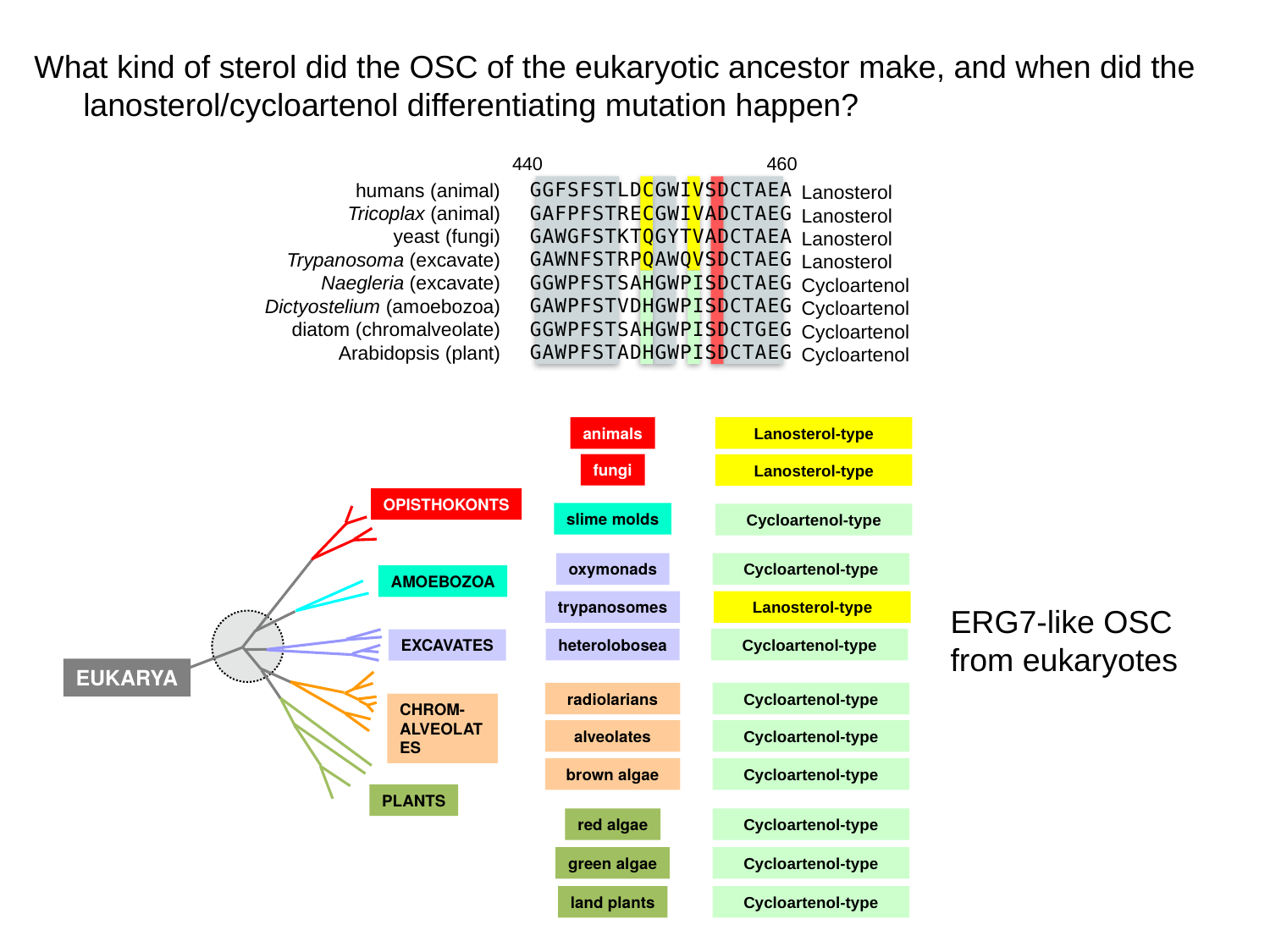

What kind of sterol did the OSC of the eukaryotic ancestor make, and when did the lanosterol/cycloartenol differentiating mutation happen?
440
460
GGFSFSTLDCGWIVSDCTAEA
GAFPFSTRECGWIVADCTAEG
GAWGFSTKTQGYTVADCTAEA
GAWNFSTRPQAWQVSDCTAEG
GGWPFSTSAHGWPISDCTAEG
GAWPFSTVDHGWPISDCTAEG
GGWPFSTSAHGWPISDCTGEG
GAWPFSTADHGWPISDCTAEG
humans (animal)
Tricoplax (animal)
yeast (fungi)
Trypanosoma (excavate)
Naegleria (excavate)
Dictyostelium (amoebozoa)
diatom (chromalveolate)
Arabidopsis (plant)
Lanosterol
Lanosterol
Lanosterol
Lanosterol
Cycloartenol
Cycloartenol
Cycloartenol
Cycloartenol

animals
Lanosterol-type
fungi
Lanosterol-type
Opisthokonts
slime molds
Cycloartenol-type

Cycloartenol-type
oxymonads
Amoebozoa

trypanosomes
Lanosterol-type

ERG7-like OSC from eukaryotes

Cycloartenol-type
heterolobosea
Excavates

EUKARYA

Cycloartenol-type
radiolarians

Chrom-alveolates

Cycloartenol-type
alveolates

Cycloartenol-type
brown algae

Plants
Cycloartenol-type
red algae
Cycloartenol-type
green algae
Cycloartenol-type
land plants